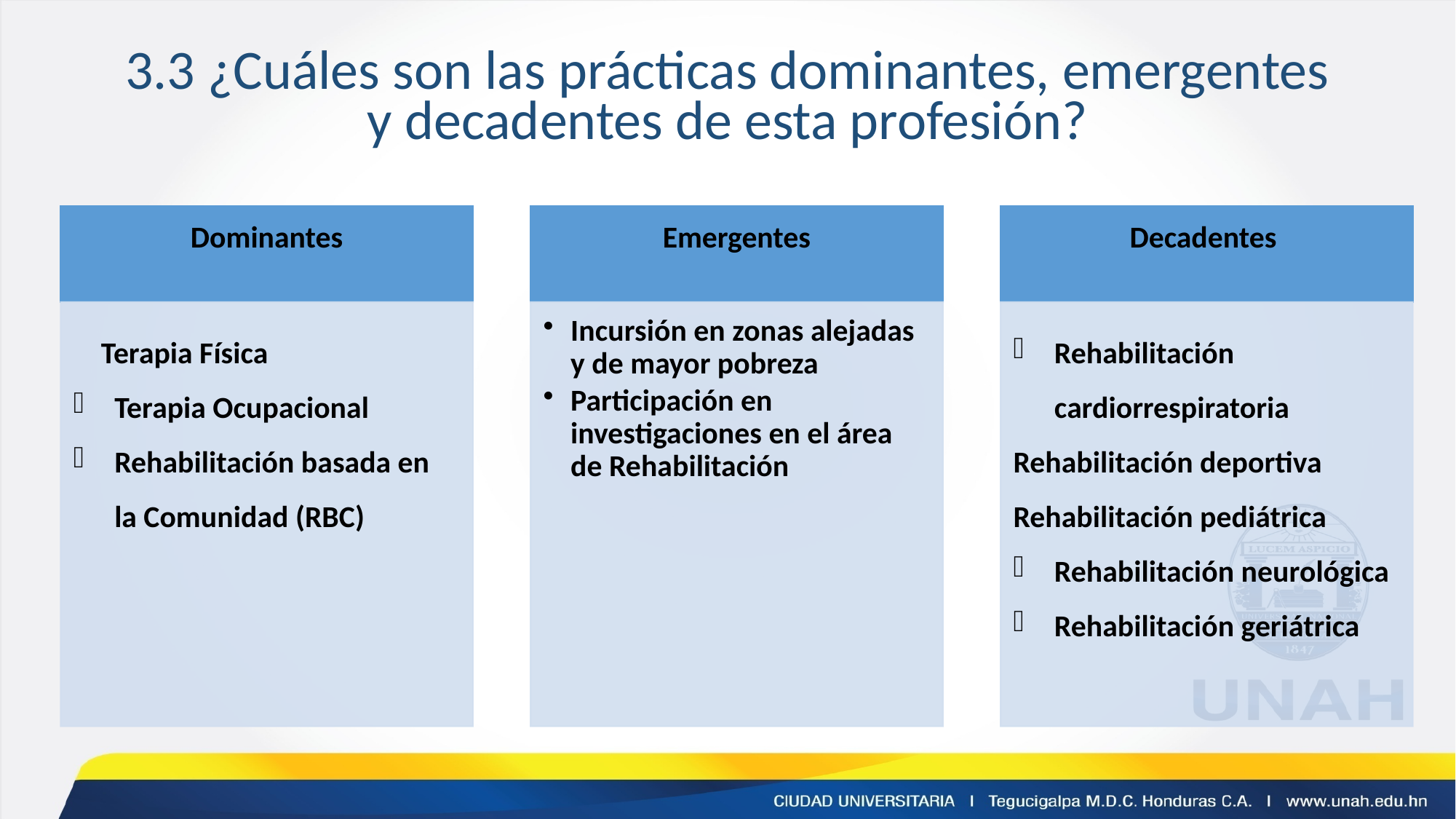

# 3.3 ¿Cuáles son las prácticas dominantes, emergentes y decadentes de esta profesión?
Dominantes

    Terapia Física
Terapia Ocupacional
Rehabilitación basada en la Comunidad (RBC)

Emergentes

Incursión en zonas alejadas y de mayor pobreza
Participación en investigaciones en el área de Rehabilitación

Decadentes

Rehabilitación cardiorrespiratoria
Rehabilitación deportiva
Rehabilitación pediátrica
Rehabilitación neurológica
Rehabilitación geriátrica